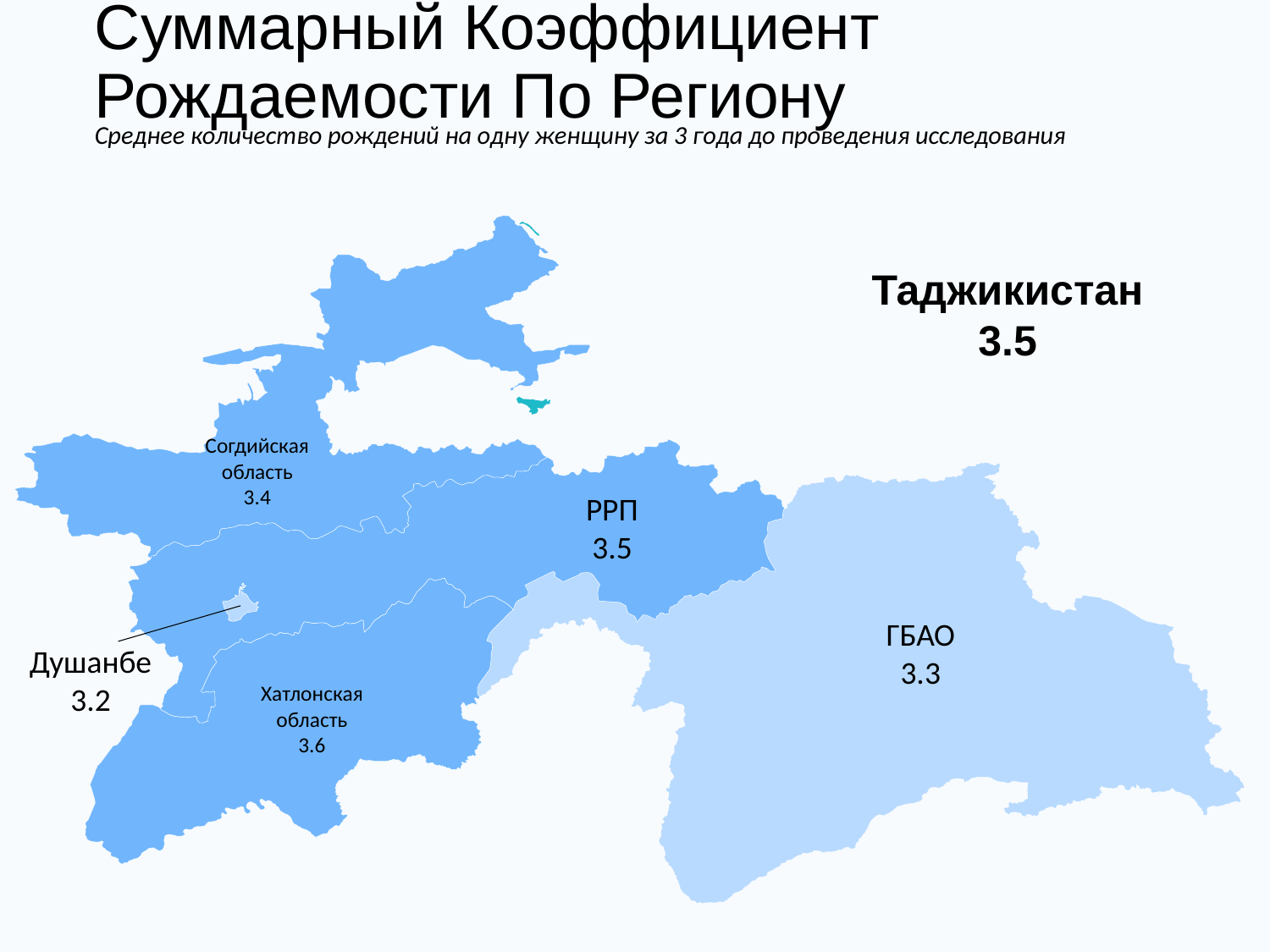

Суммарный Коэффициент Рождаемости По Региону

Среднее количество рождений на одну женщину за 3 года до проведения исследования
Таджикистан
3.5
Согдийская область
3.4
РРП
3.5
ГБАО
3.3
Душанбе
3.2
Хатлонская область
3.6